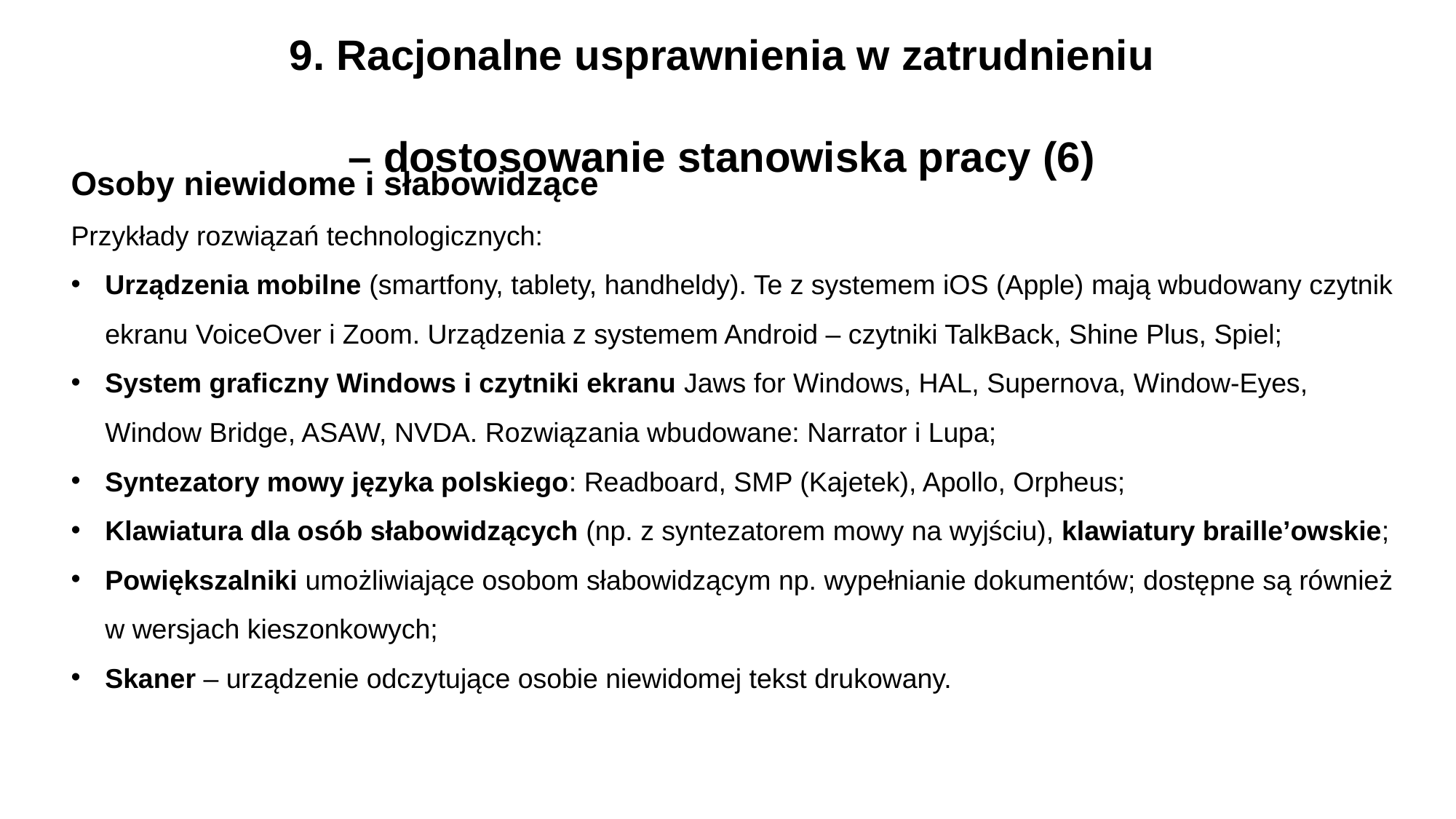

9. Racjonalne usprawnienia w zatrudnieniu
– dostosowanie stanowiska pracy (6)
Osoby niewidome i słabowidzące
Przykłady rozwiązań technologicznych:
Urządzenia mobilne (smartfony, tablety, handheldy). Te z systemem iOS (Apple) mają wbudowany czytnik ekranu VoiceOver i Zoom. Urządzenia z systemem Android – czytniki TalkBack, Shine Plus, Spiel;
System graficzny Windows i czytniki ekranu Jaws for Windows, HAL, Supernova, Window-Eyes, Window Bridge, ASAW, NVDA. Rozwiązania wbudowane: Narrator i Lupa;
Syntezatory mowy języka polskiego: Readboard, SMP (Kajetek), Apollo, Orpheus;
Klawiatura dla osób słabowidzących (np. z syntezatorem mowy na wyjściu), klawiatury braille’owskie;
Powiększalniki umożliwiające osobom słabowidzącym np. wypełnianie dokumentów; dostępne są również w wersjach kieszonkowych;
Skaner – urządzenie odczytujące osobie niewidomej tekst drukowany.